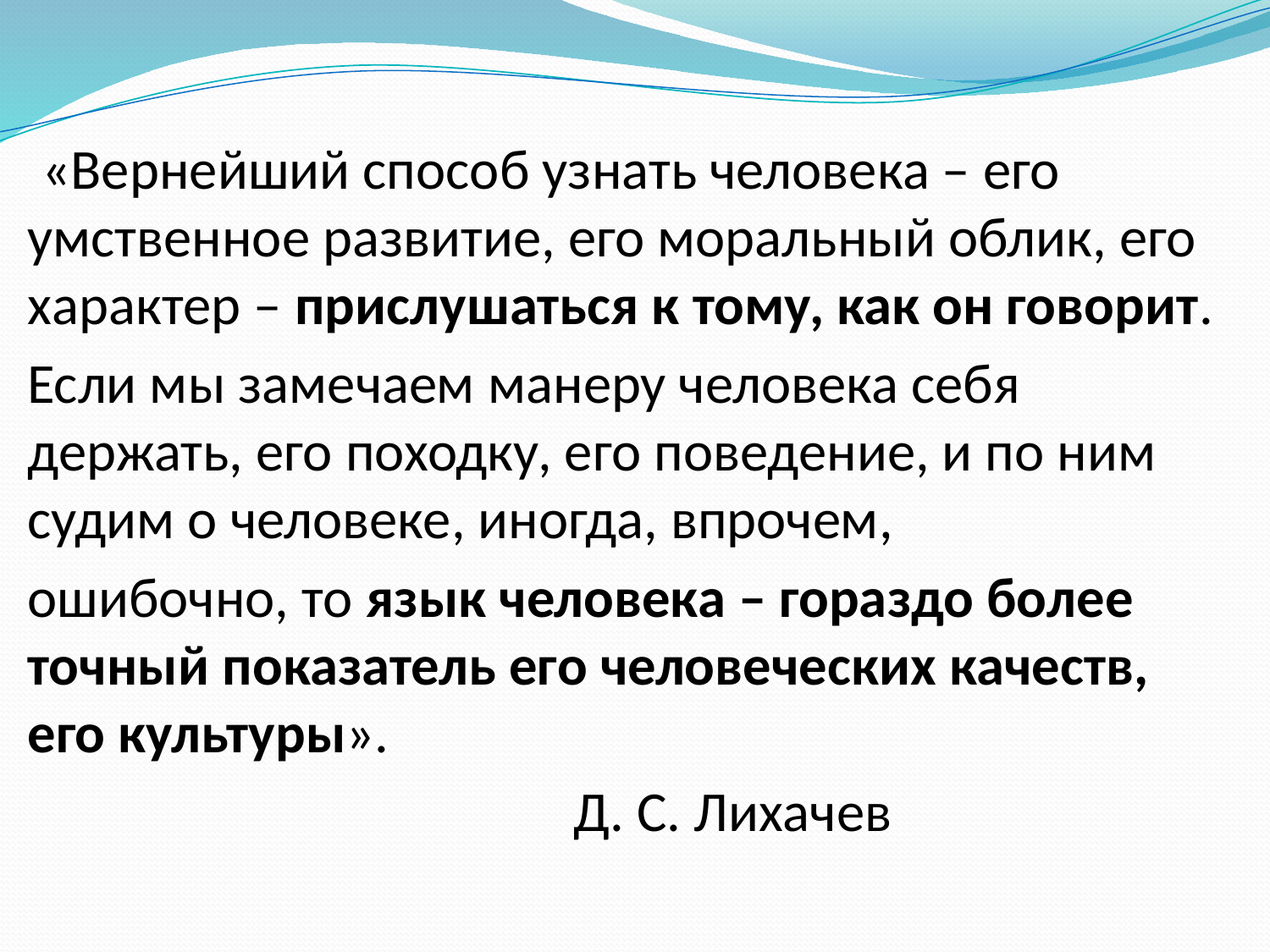

#
 «Вернейший способ узнать человека – его умственное развитие, его моральный облик, его характер – прислушаться к тому, как он говорит.
Если мы замечаем манеру человека себя держать, его походку, его поведение, и по ним судим о человеке, иногда, впрочем,
ошибочно, то язык человека – гораздо более точный показатель его человеческих качеств, его культуры».
                                           Д. С. Лихачев